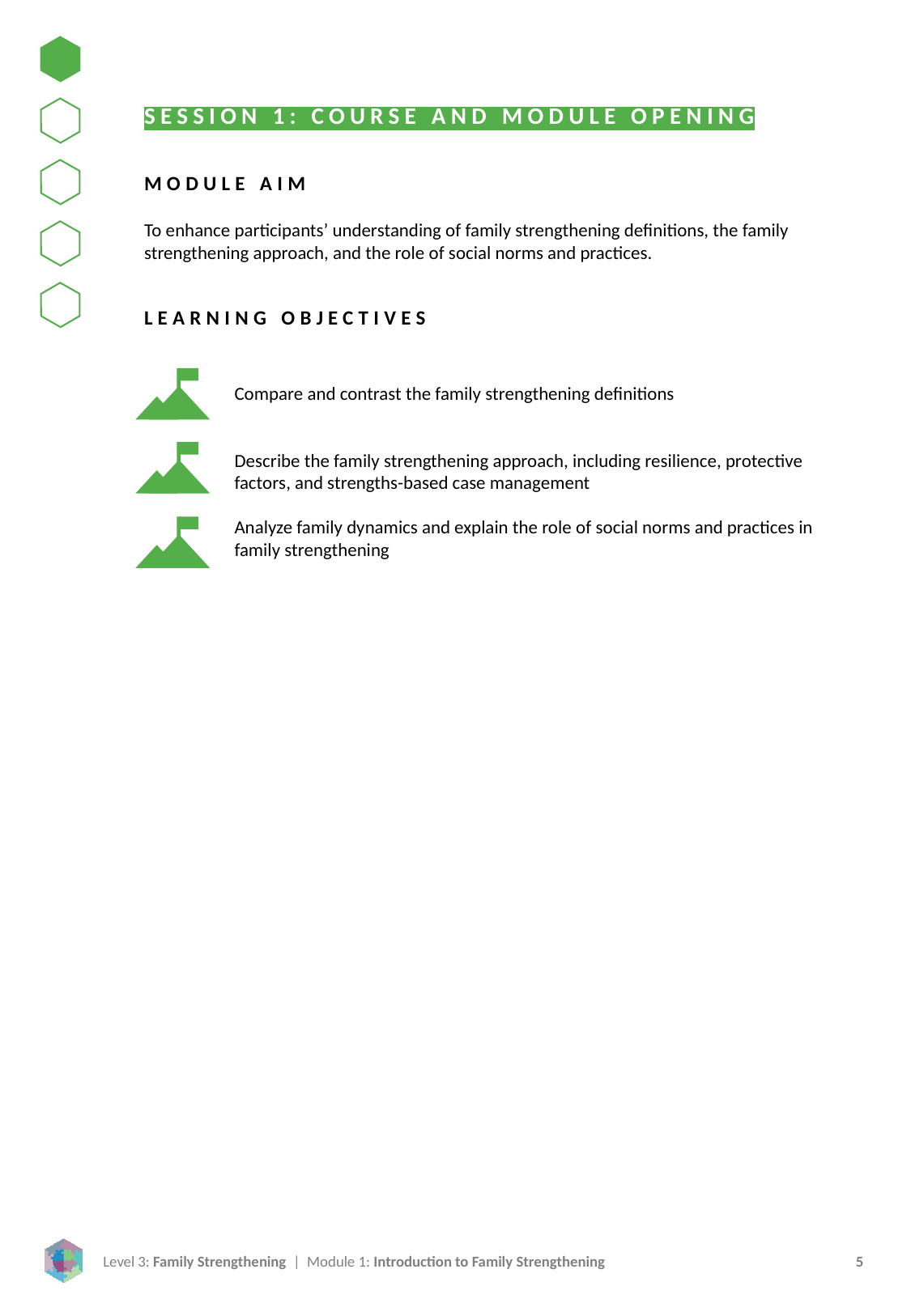

SESSION 1: COURSE AND MODULE OPENING

MODULE AIM
To enhance participants’ understanding of family strengthening definitions, the family strengthening approach, and the role of social norms and practices.

LEARNING OBJECTIVES

Compare and contrast the family strengthening definitions

Describe the family strengthening approach, including resilience, protective factors, and strengths-based case management

Analyze family dynamics and explain the role of social norms and practices in family strengthening